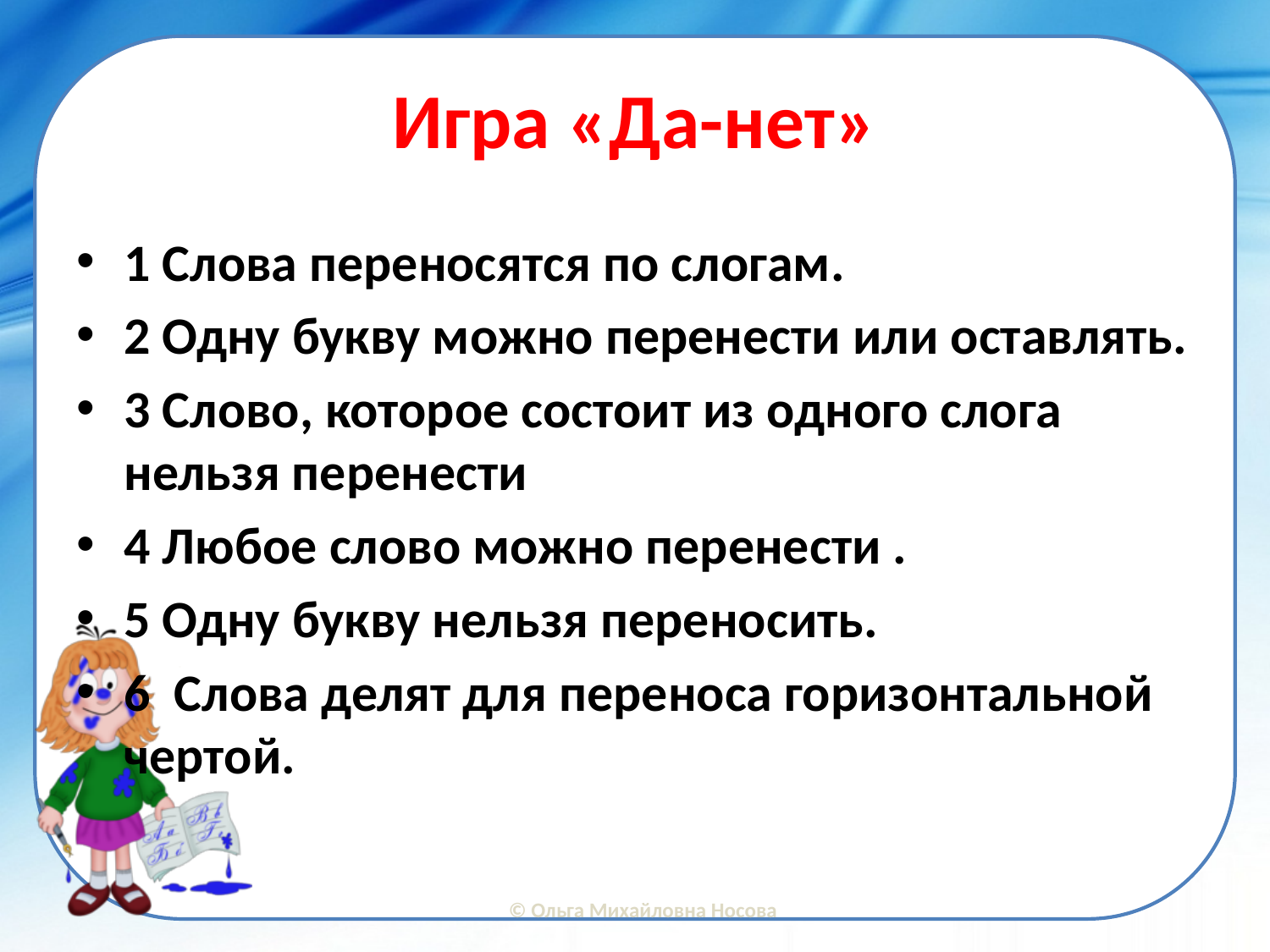

# Игра «Да-нет»
1 Слова переносятся по слогам.
2 Одну букву можно перенести или оставлять.
3 Слово, которое состоит из одного слога нельзя перенести
4 Любое слово можно перенести .
5 Одну букву нельзя переносить.
6  Слова делят для переноса горизонтальной чертой.